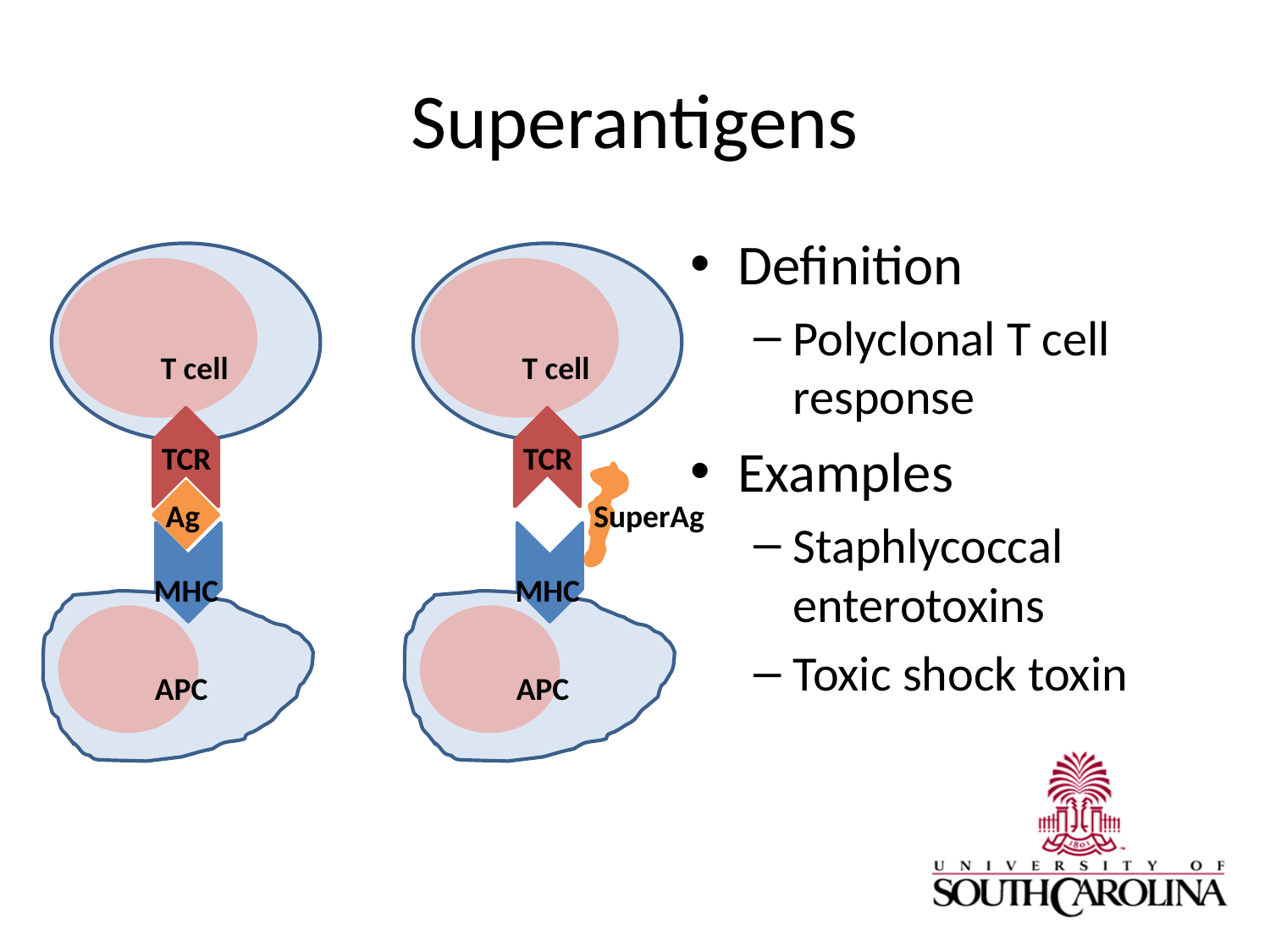

# Superantigens
Definition
Polyclonal T cell response
Examples
Staphlycoccal enterotoxins
Toxic shock toxin

T cell

TCR

T cell

TCR

Ag
SuperAg

MHC

APC

MHC

APC